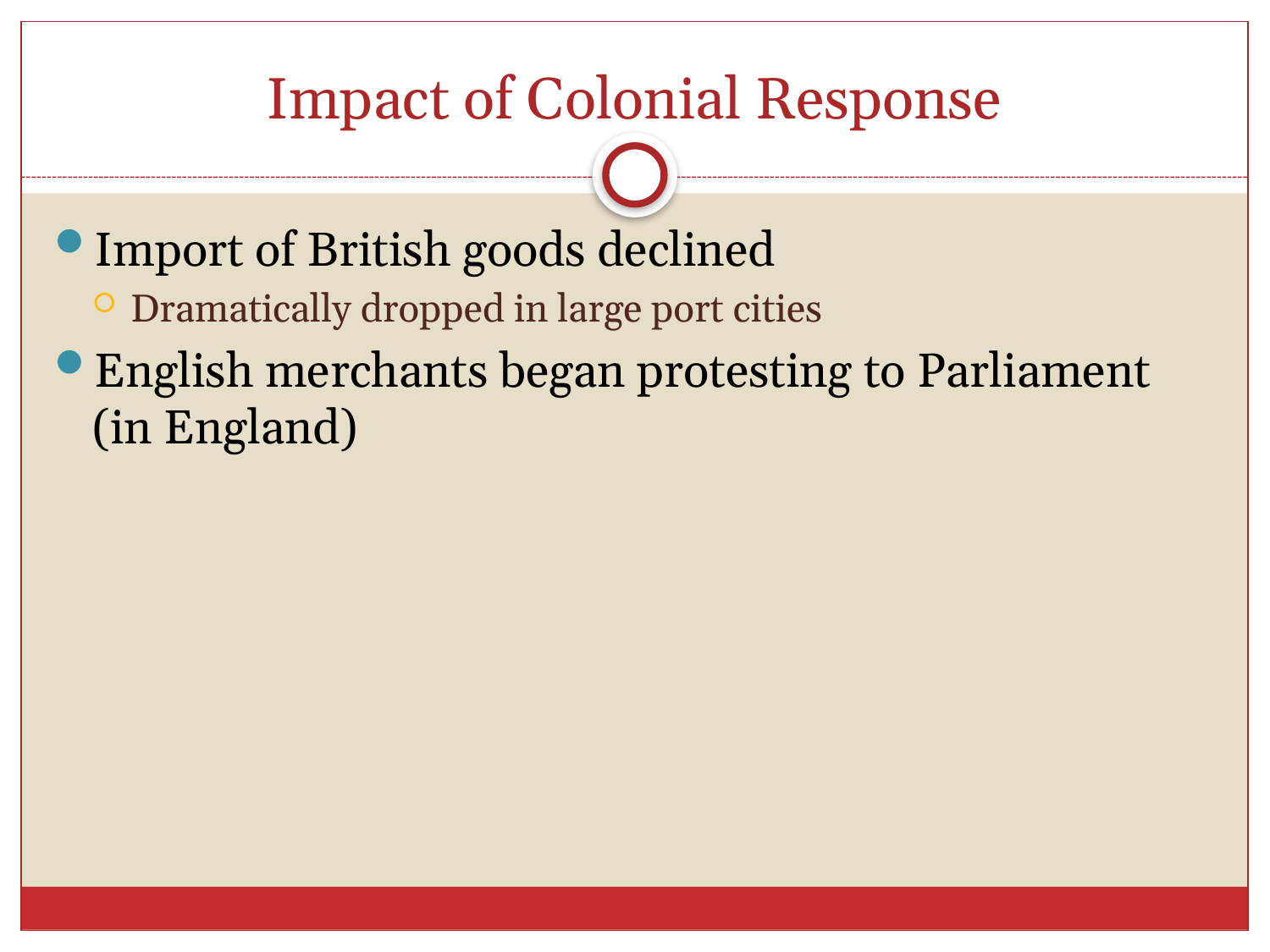

# Impact of Colonial Response
Import of British goods declined
Dramatically dropped in large port cities
English merchants began protesting to Parliament (in England)